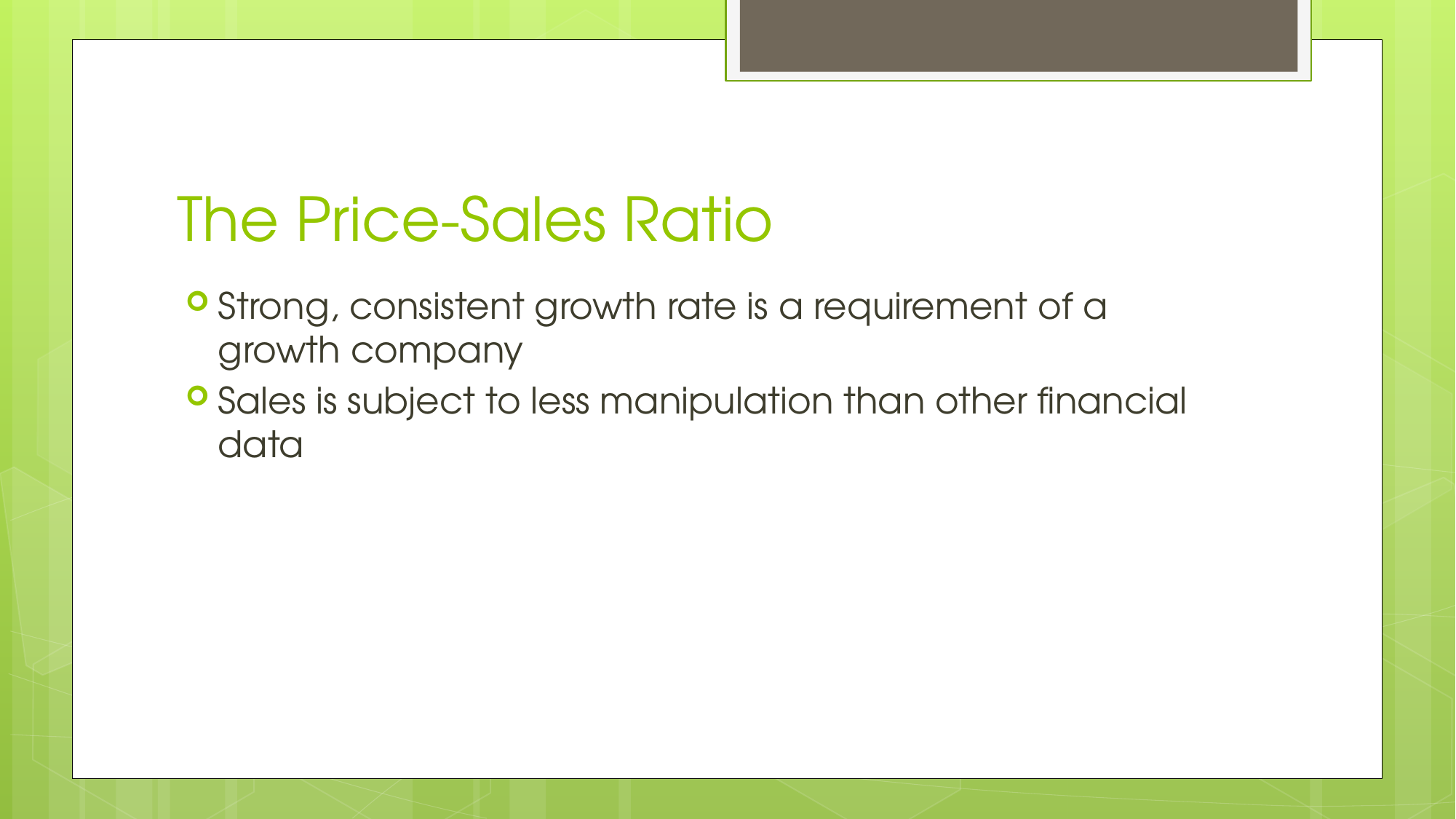

# The Price-Sales Ratio
Strong, consistent growth rate is a requirement of a growth company
Sales is subject to less manipulation than other financial data